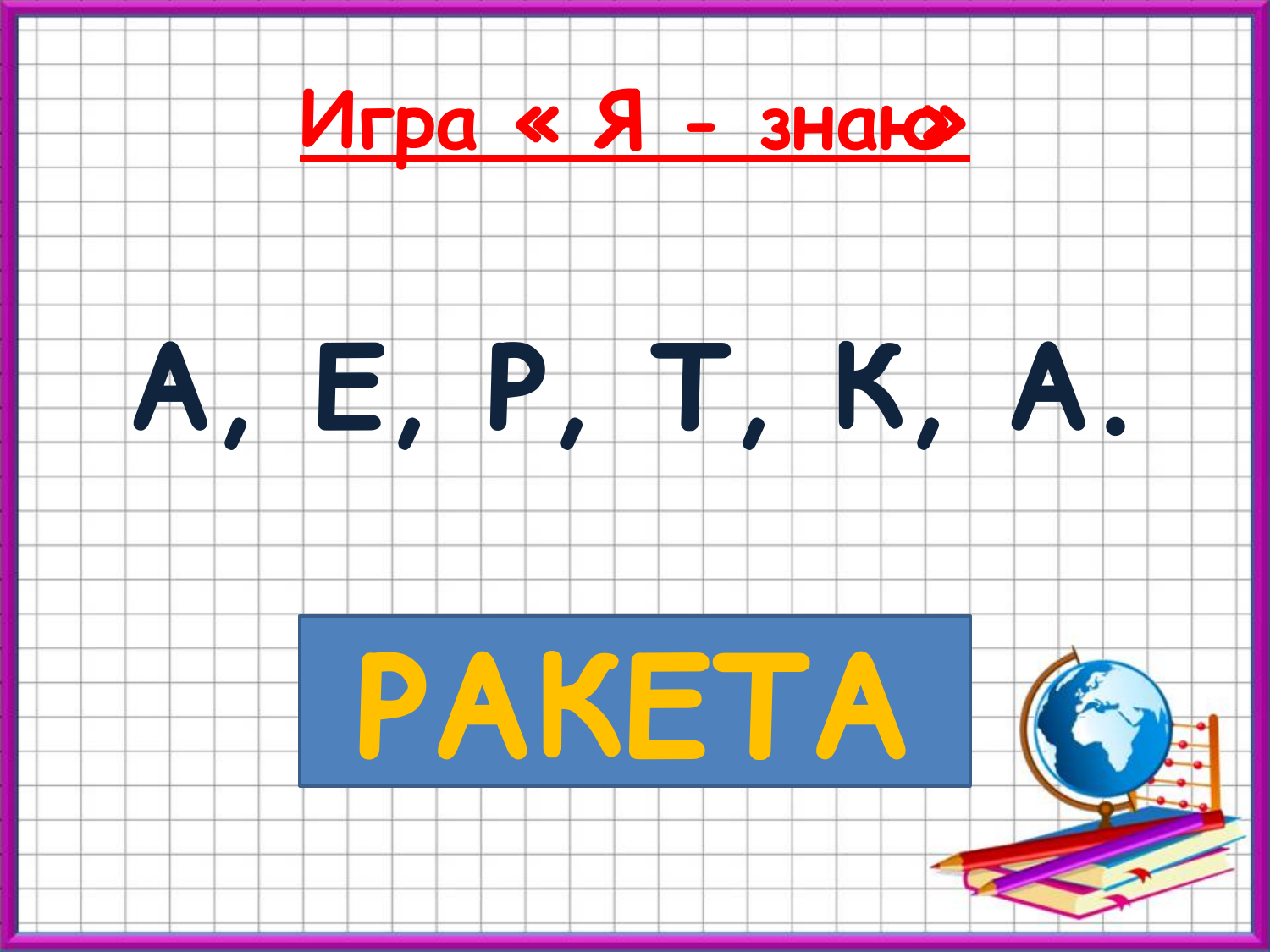

# Игра « Я - знаю»
А, Е, Р, Т, К, А.

РАКЕТА